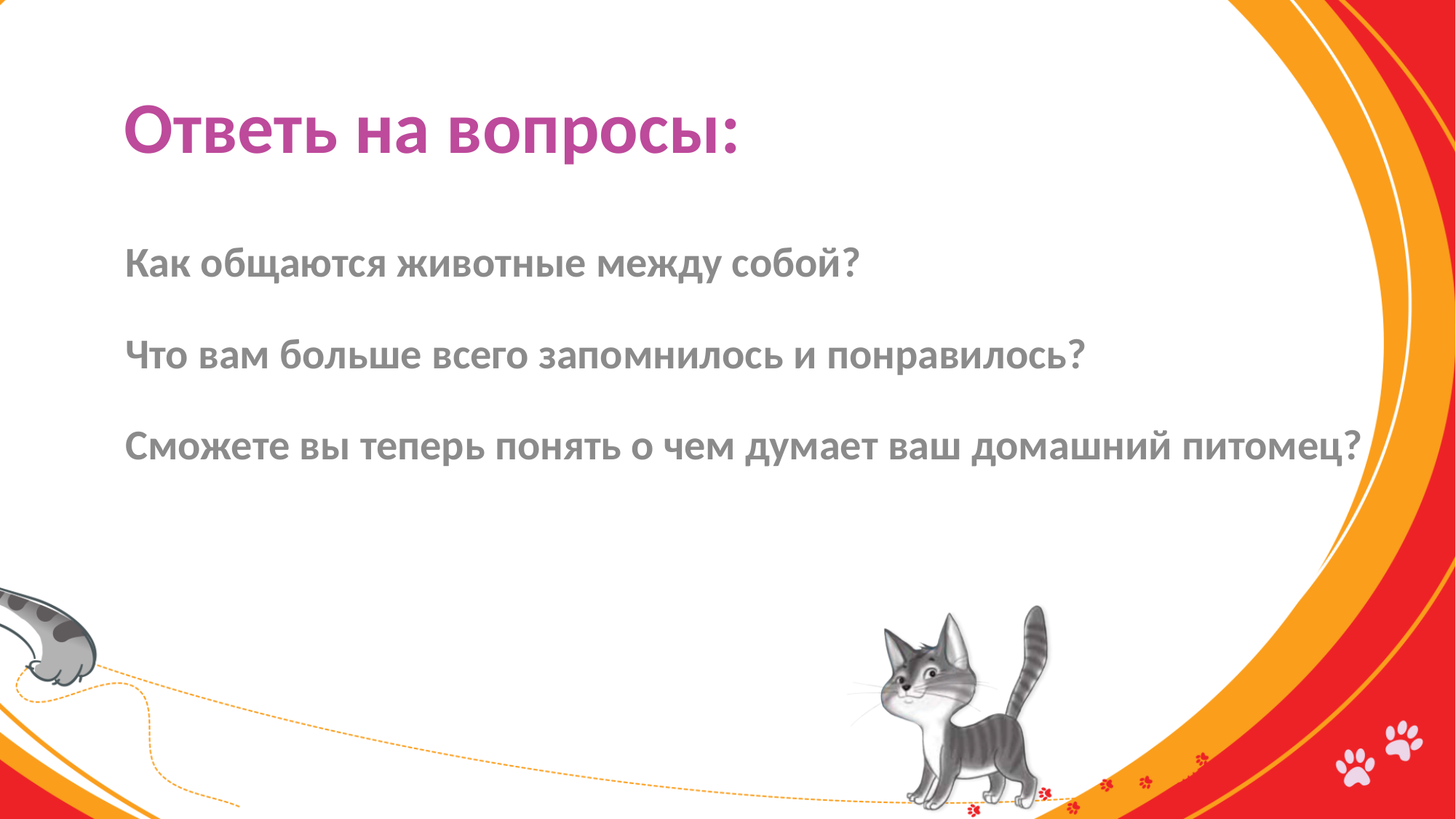

# Ответь на вопросы:
Как общаются животные между собой?
Что вам больше всего запомнилось и понравилось?
Сможете вы теперь понять о чем думает ваш домашний питомец?